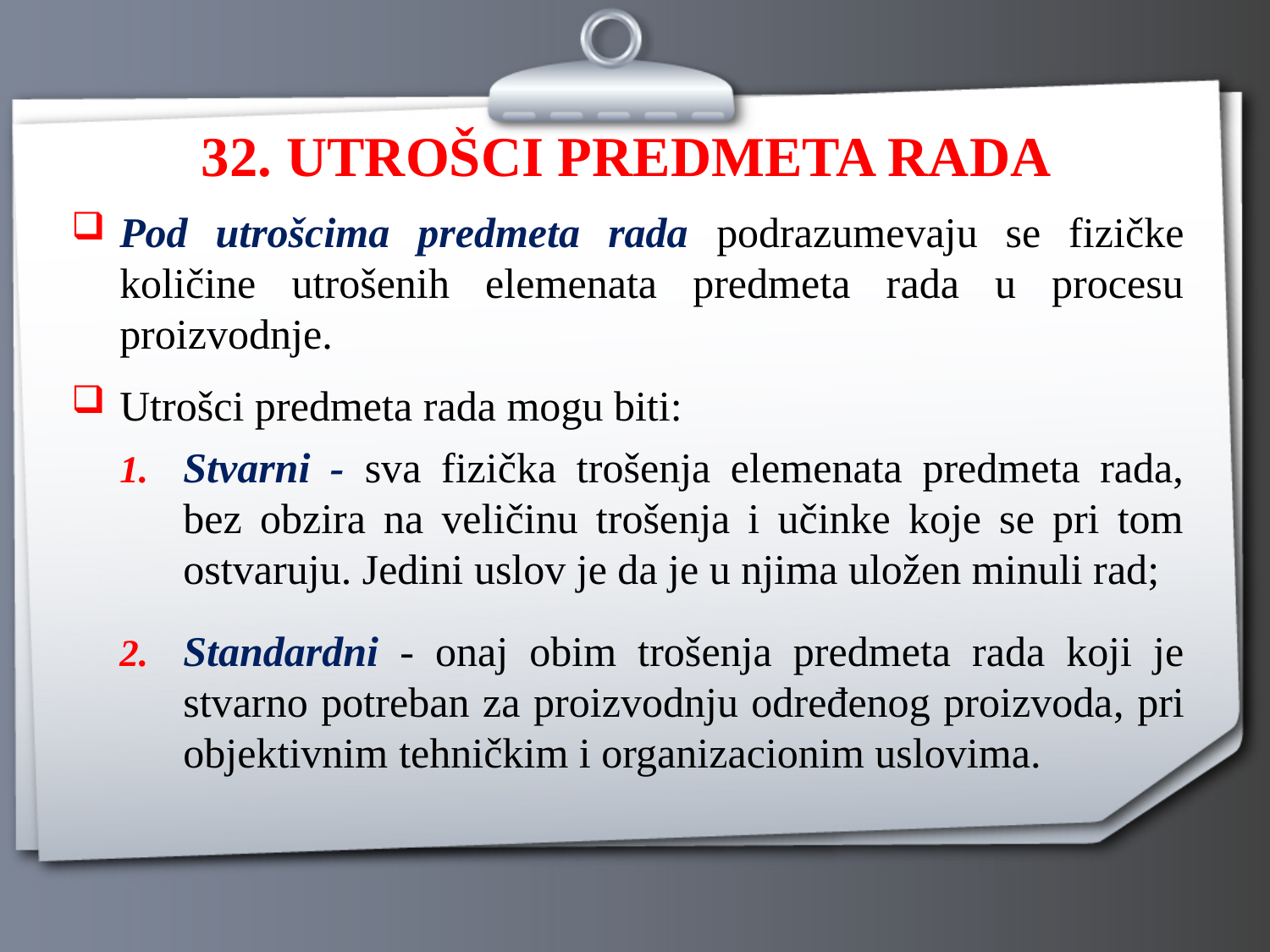

# 32. UTROŠCI PREDMETA RADA
Pod utrošcima predmeta rada podrazumevaju se fizičke količine utrošenih elemenata predmeta rada u procesu proizvodnje.
Utrošci predmeta rada mogu biti:
Stvarni - sva fizička trošenja elemenata predmeta rada, bez obzira na veličinu trošenja i učinke koje se pri tom ostvaruju. Jedini uslov je da je u njima uložen minuli rad;
Standardni - onaj obim trošenja predmeta rada koji je stvarno potreban za proizvodnju određenog proizvoda, pri objektivnim tehničkim i organizacionim uslovima.